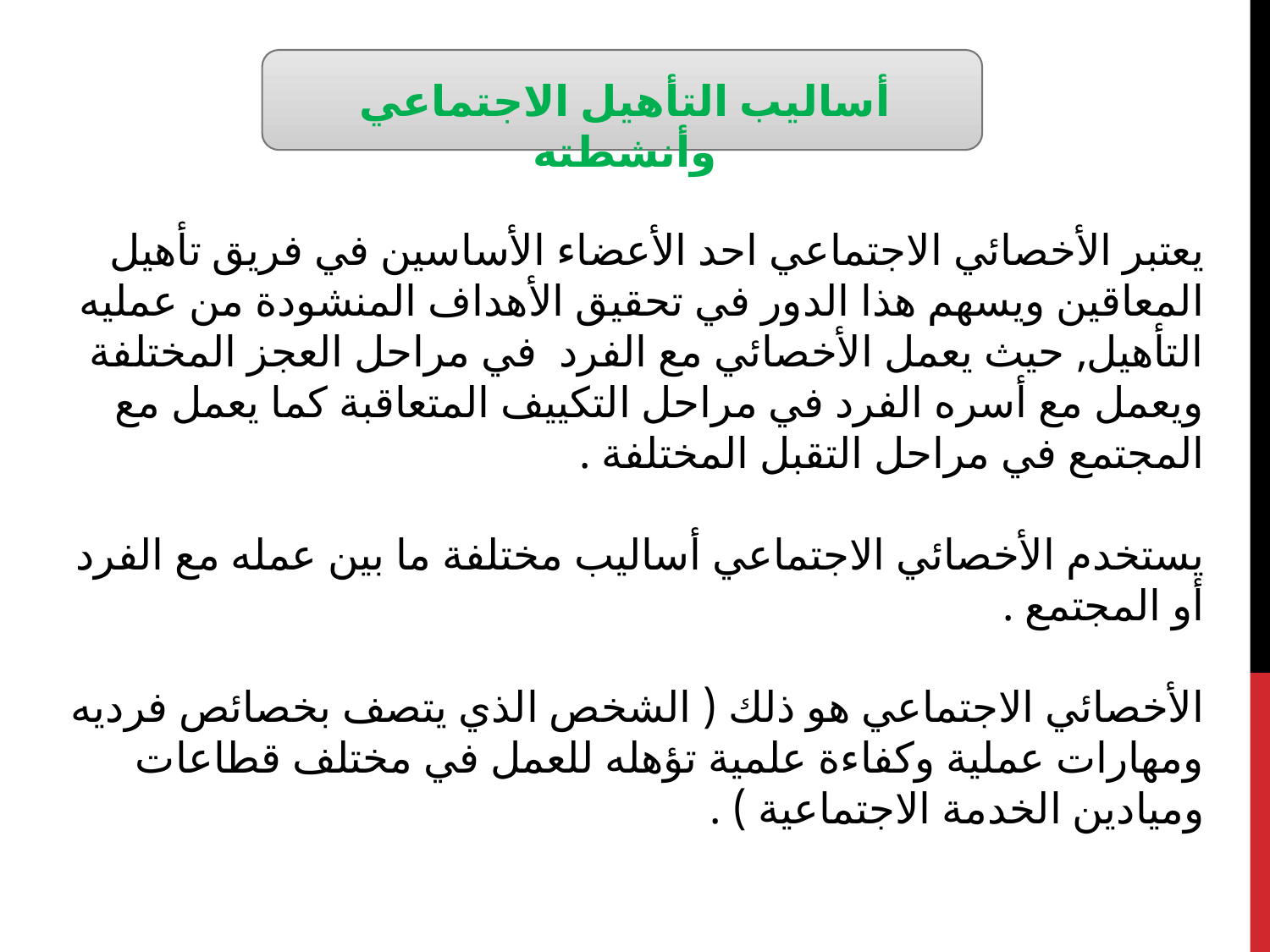

أساليب التأهيل الاجتماعي وأنشطته

يعتبر الأخصائي الاجتماعي احد الأعضاء الأساسين في فريق تأهيل المعاقين ويسهم هذا الدور في تحقيق الأهداف المنشودة من عمليه التأهيل, حيث يعمل الأخصائي مع الفرد  في مراحل العجز المختلفة ويعمل مع أسره الفرد في مراحل التكييف المتعاقبة كما يعمل مع المجتمع في مراحل التقبل المختلفة .

يستخدم الأخصائي الاجتماعي أساليب مختلفة ما بين عمله مع الفرد أو المجتمع .

الأخصائي الاجتماعي هو ذلك ( الشخص الذي يتصف بخصائص فرديه ومهارات عملية وكفاءة علمية تؤهله للعمل في مختلف قطاعات وميادين الخدمة الاجتماعية ) .